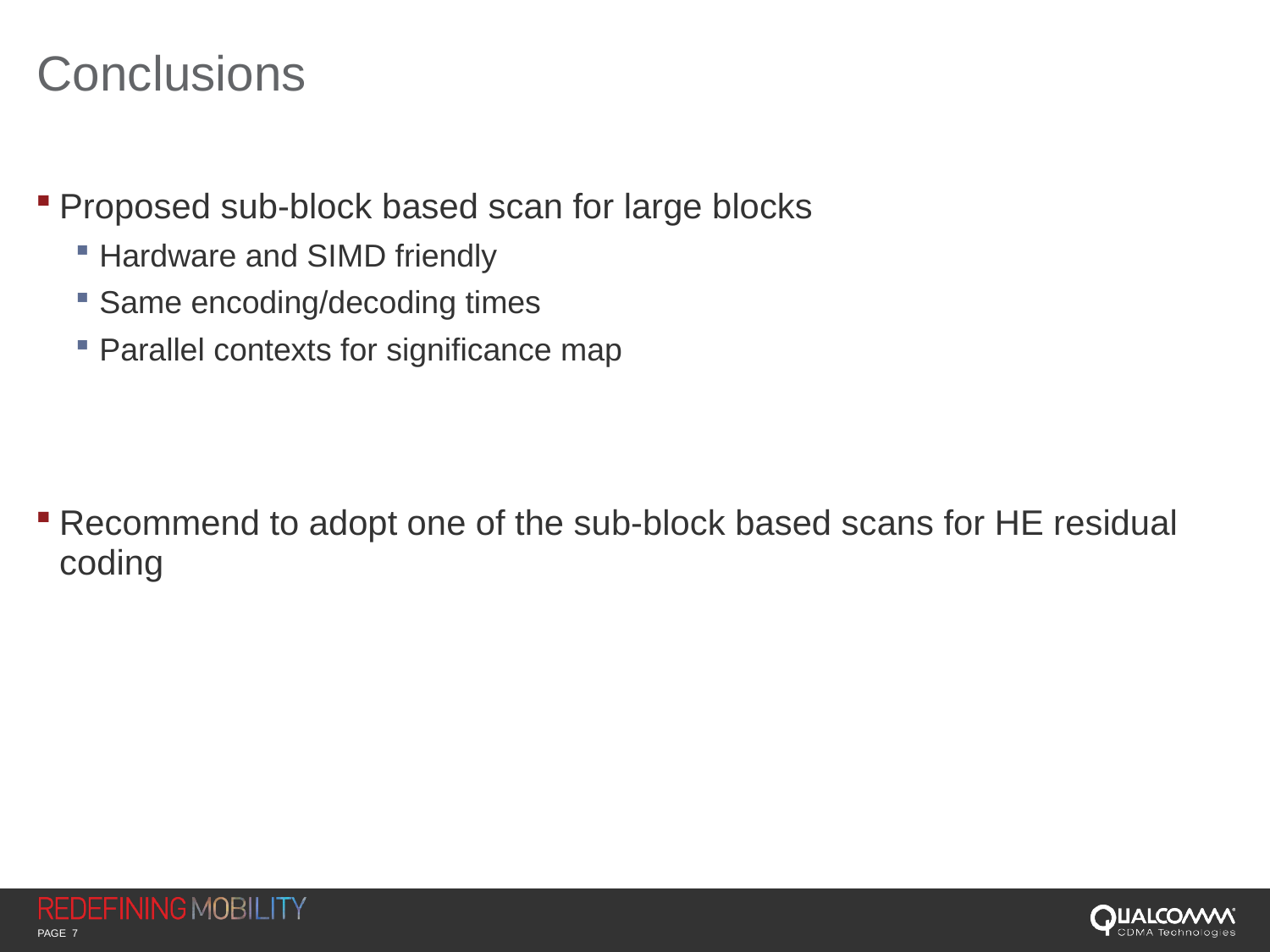

# Conclusions

Proposed sub-block based scan for large blocks
Hardware and SIMD friendly
Same encoding/decoding times
Parallel contexts for significance map

Recommend to adopt one of the sub-block based scans for HE residual coding